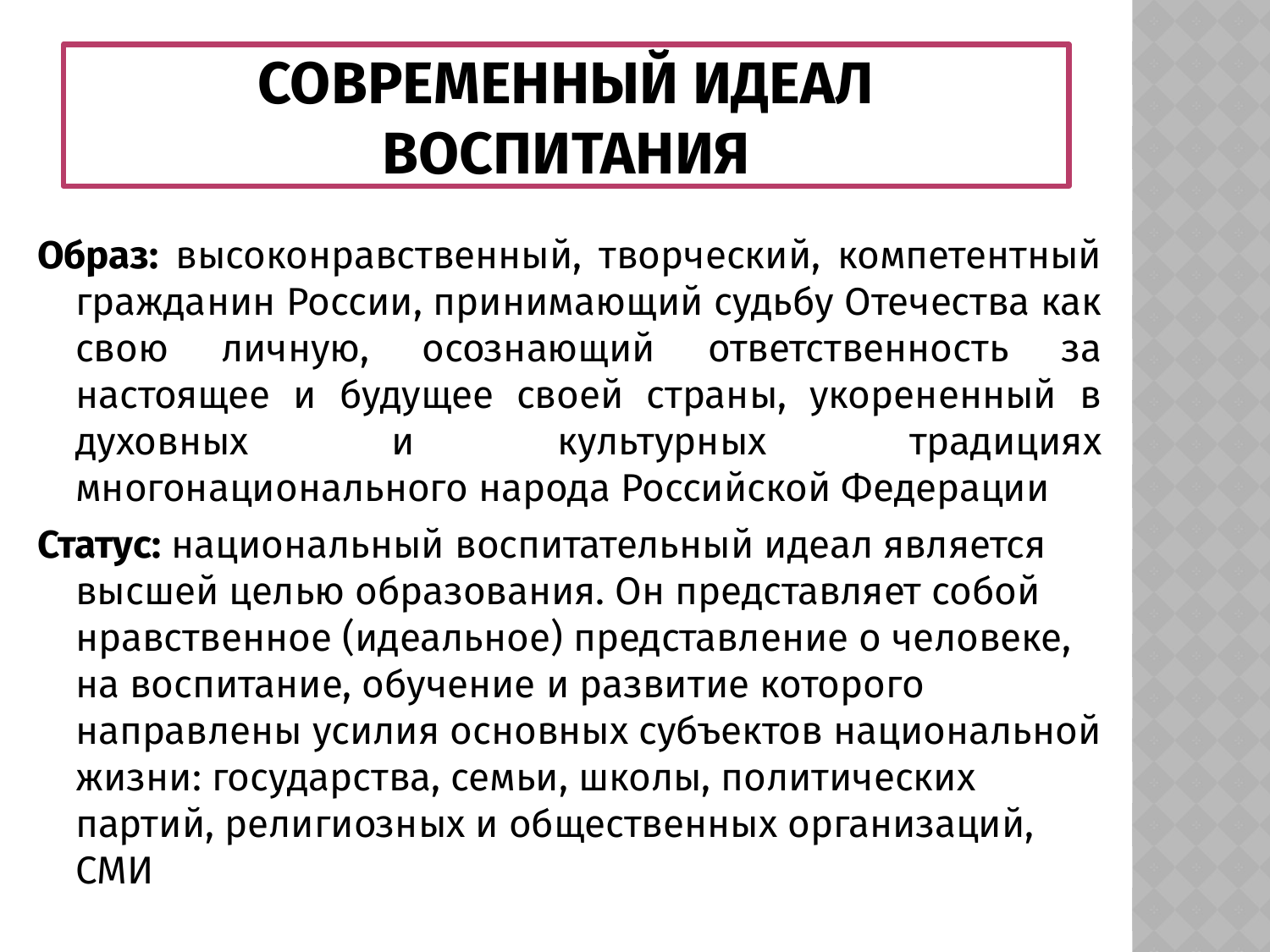

# Современный идеал воспитания
Образ: высоконравственный, творческий, компетентный гражданин России, принимающий судьбу Отечества как свою личную, осознающий ответственность за настоящее и будущее своей страны, укорененный в духовных и культурных традициях многонационального народа Российской Федерации
Статус: национальный воспитательный идеал является высшей целью образования. Он представляет собой нравственное (идеальное) представление о человеке, на воспитание, обучение и развитие которого направлены усилия основных субъектов национальной жизни: государства, семьи, школы, политических партий, религиозных и общественных организаций, СМИ